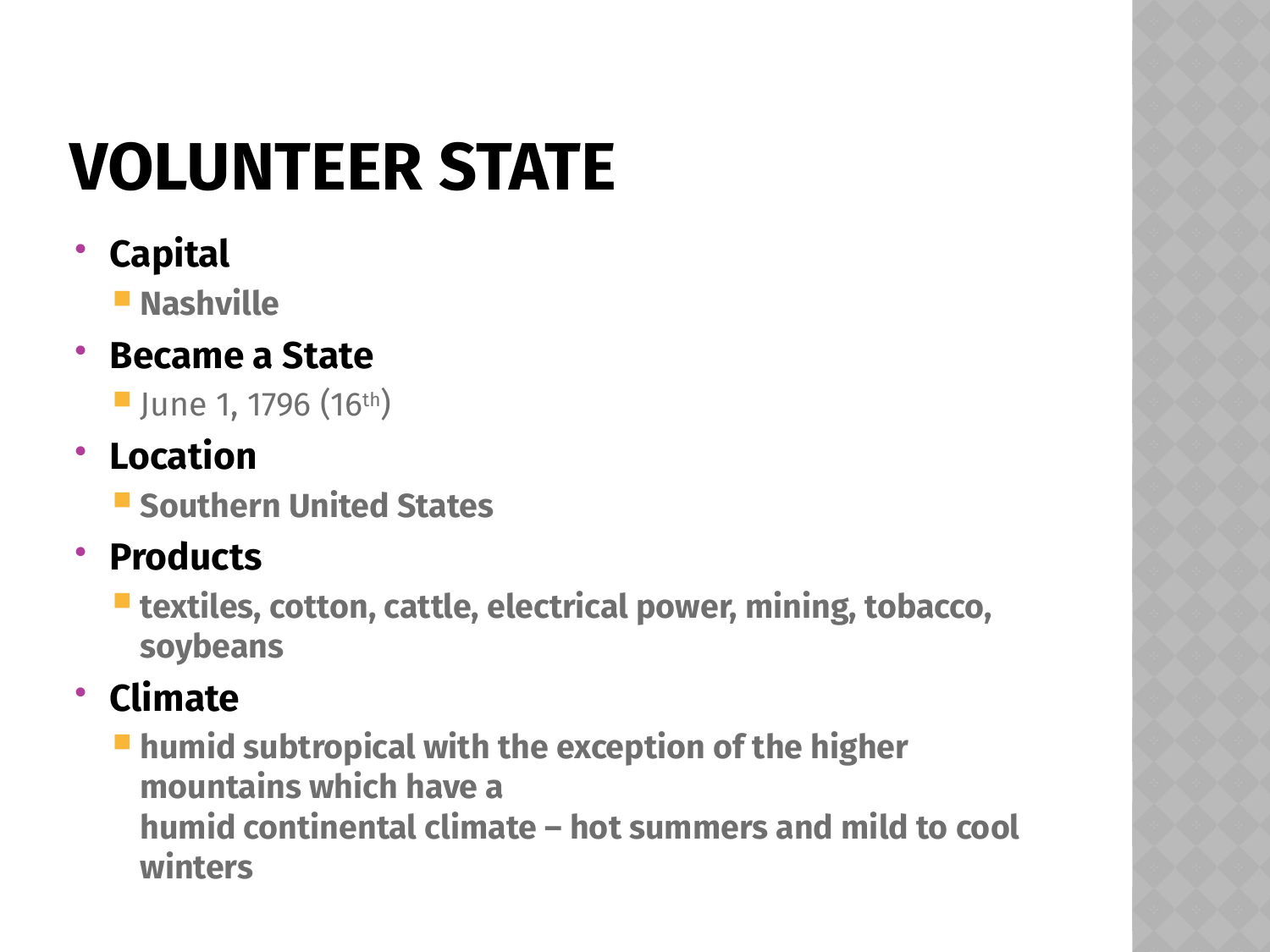

# Volunteer state
Capital
Nashville
Became a State
June 1, 1796 (16th)
Location
Southern United States
Products
textiles, cotton, cattle, electrical power, mining, tobacco, soybeans
Climate
humid subtropical with the exception of the higher mountains which have a
humid continental climate – hot summers and mild to cool winters